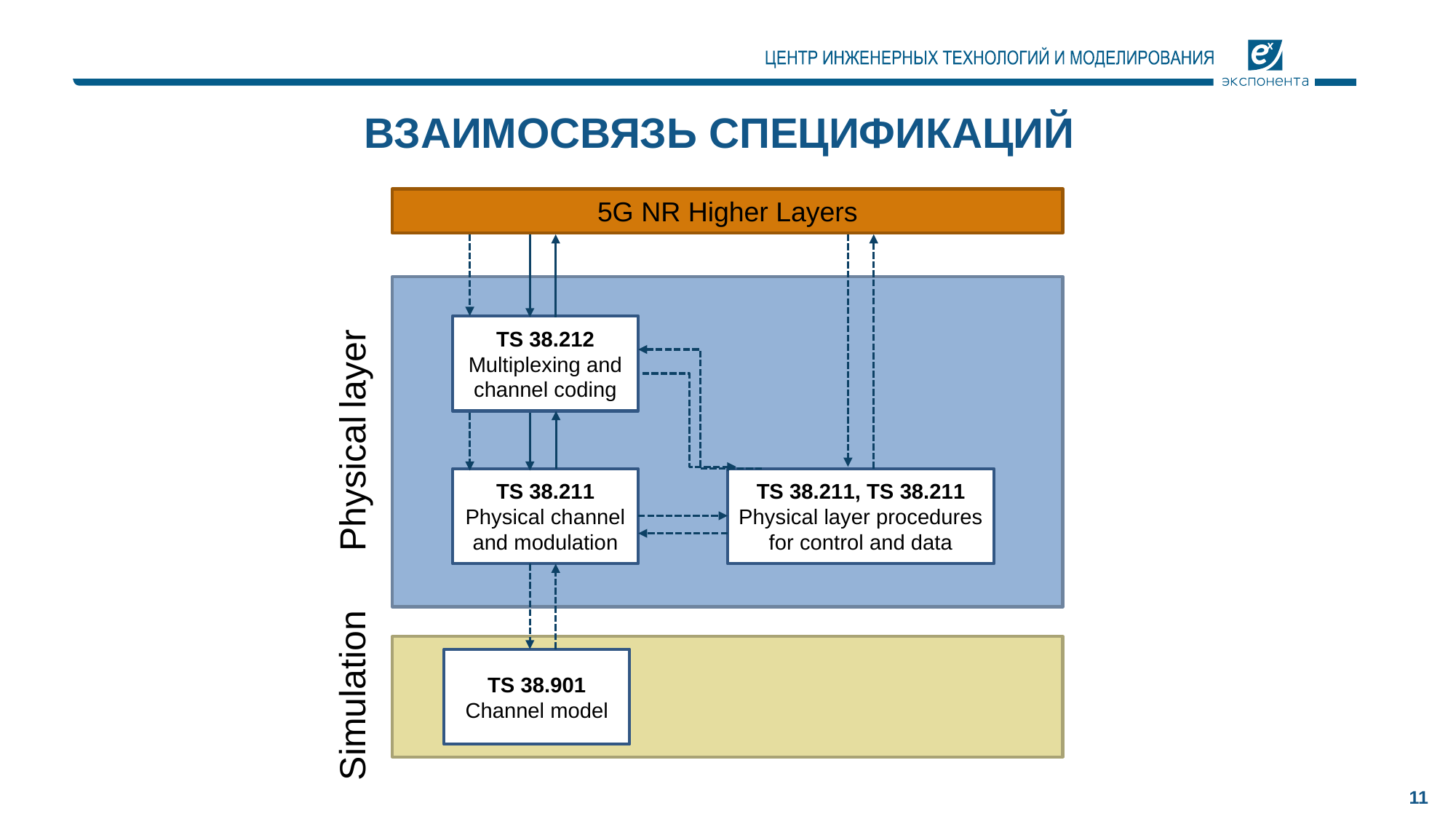

ВЗАИМОСВЯЗЬ СПЕЦИФИКАЦИЙ
5G NR Higher Layers

TS 38.212
Multiplexing and channel coding
Physical layer
TS 38.211
Physical channel and modulation
TS 38.211, TS 38.211
Physical layer procedures for control and data

TS 38.901
Channel model

Simulation